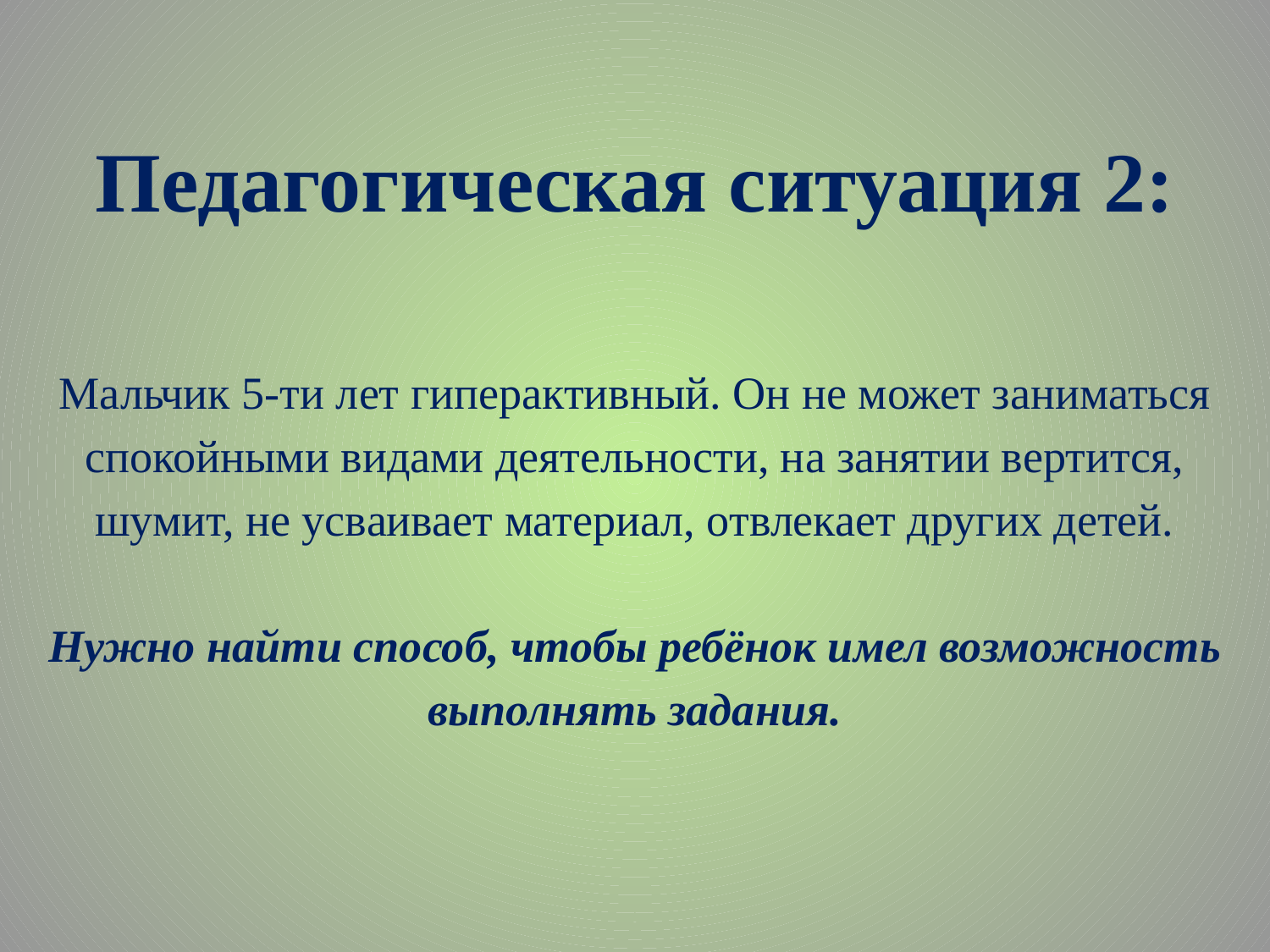

# Педагогическая ситуация 2: Мальчик 5-ти лет гиперактивный. Он не может заниматься спокойными видами деятельности, на занятии вертится, шумит, не усваивает материал, отвлекает других детей. Нужно найти способ, чтобы ребёнок имел возможность выполнять задания.